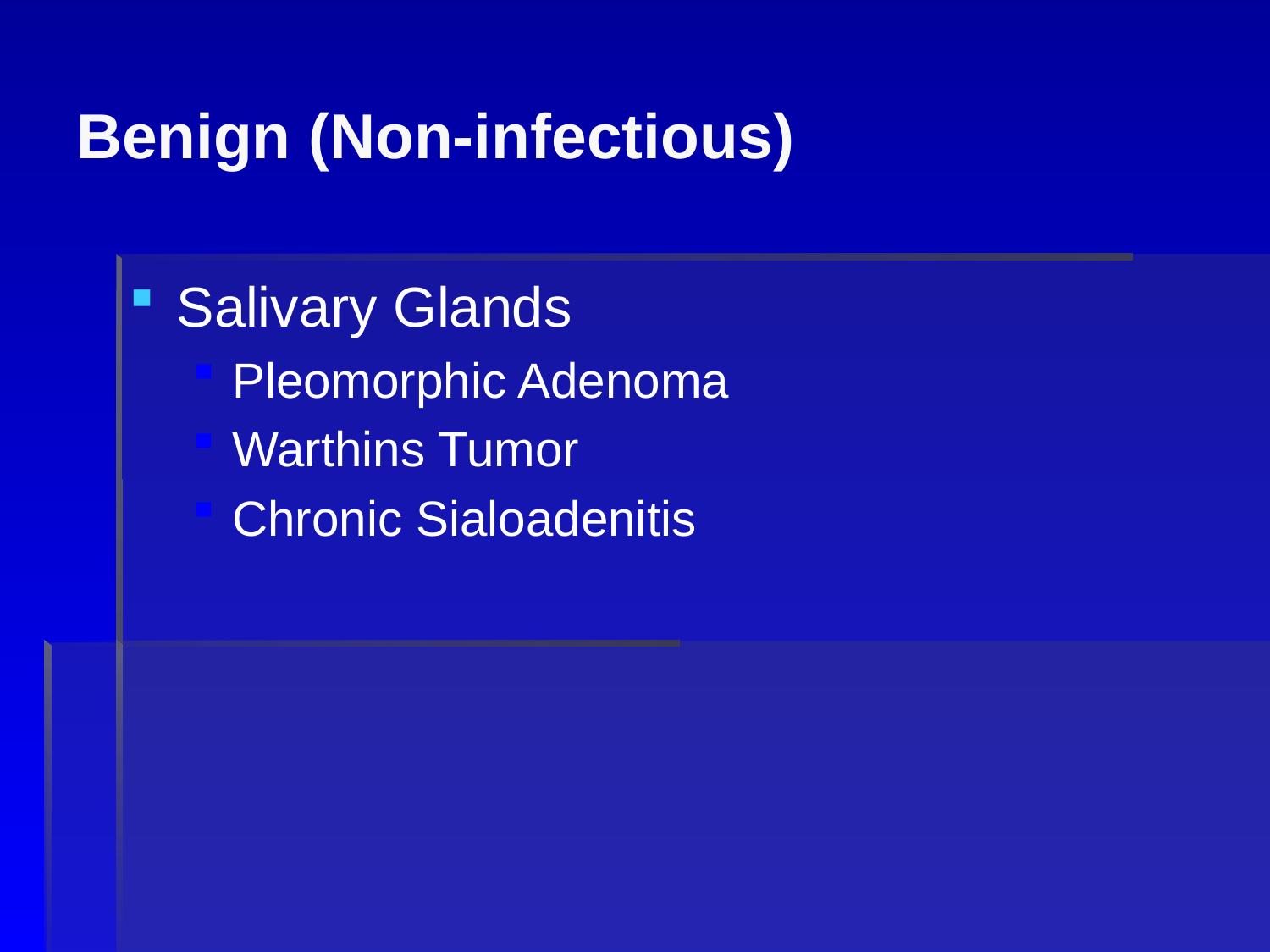

# Benign (Non-infectious)
Salivary Glands
Pleomorphic Adenoma
Warthins Tumor
Chronic Sialoadenitis